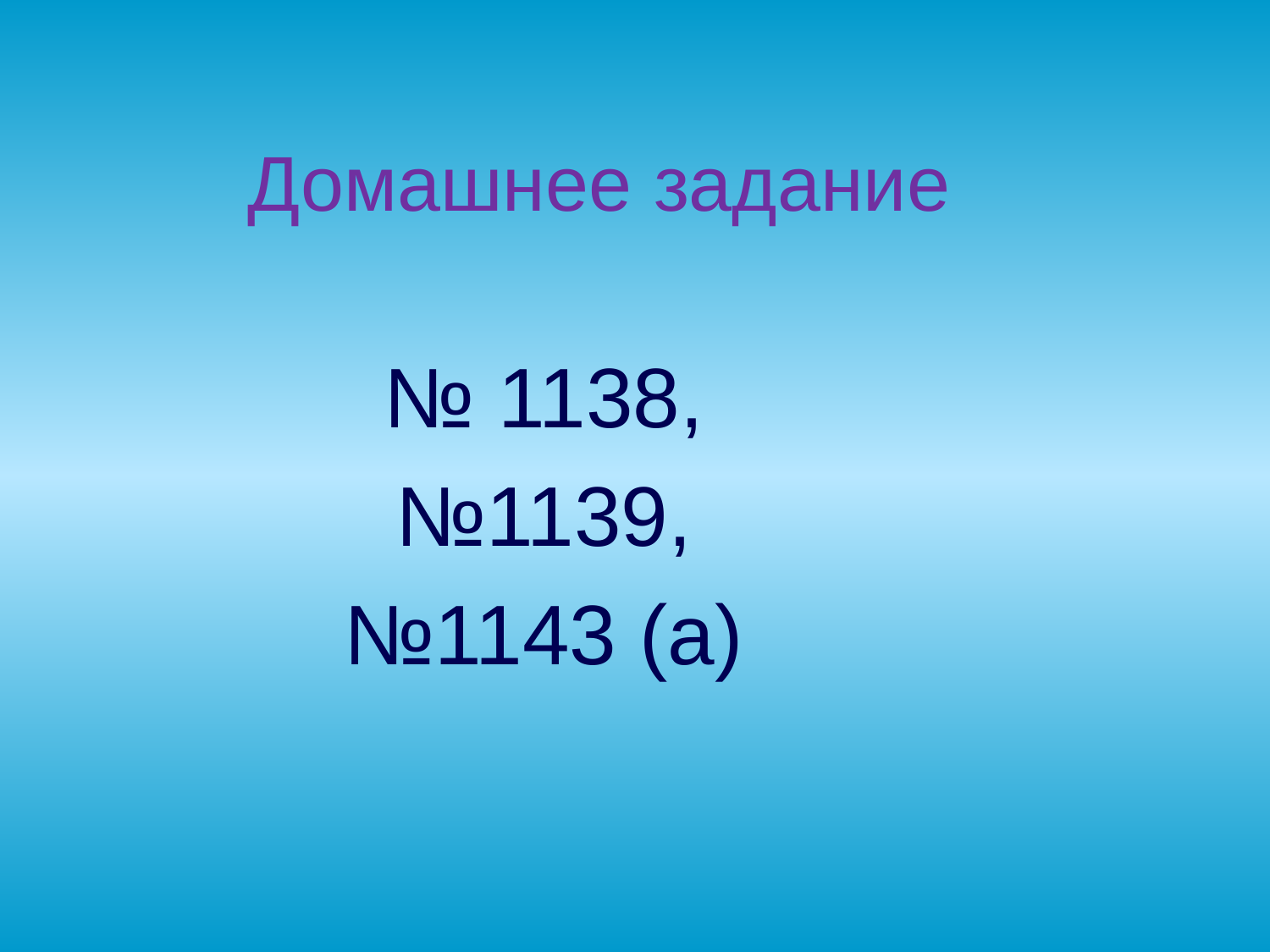

# Домашнее задание
№ 1138,
№1139,
№1143 (а)